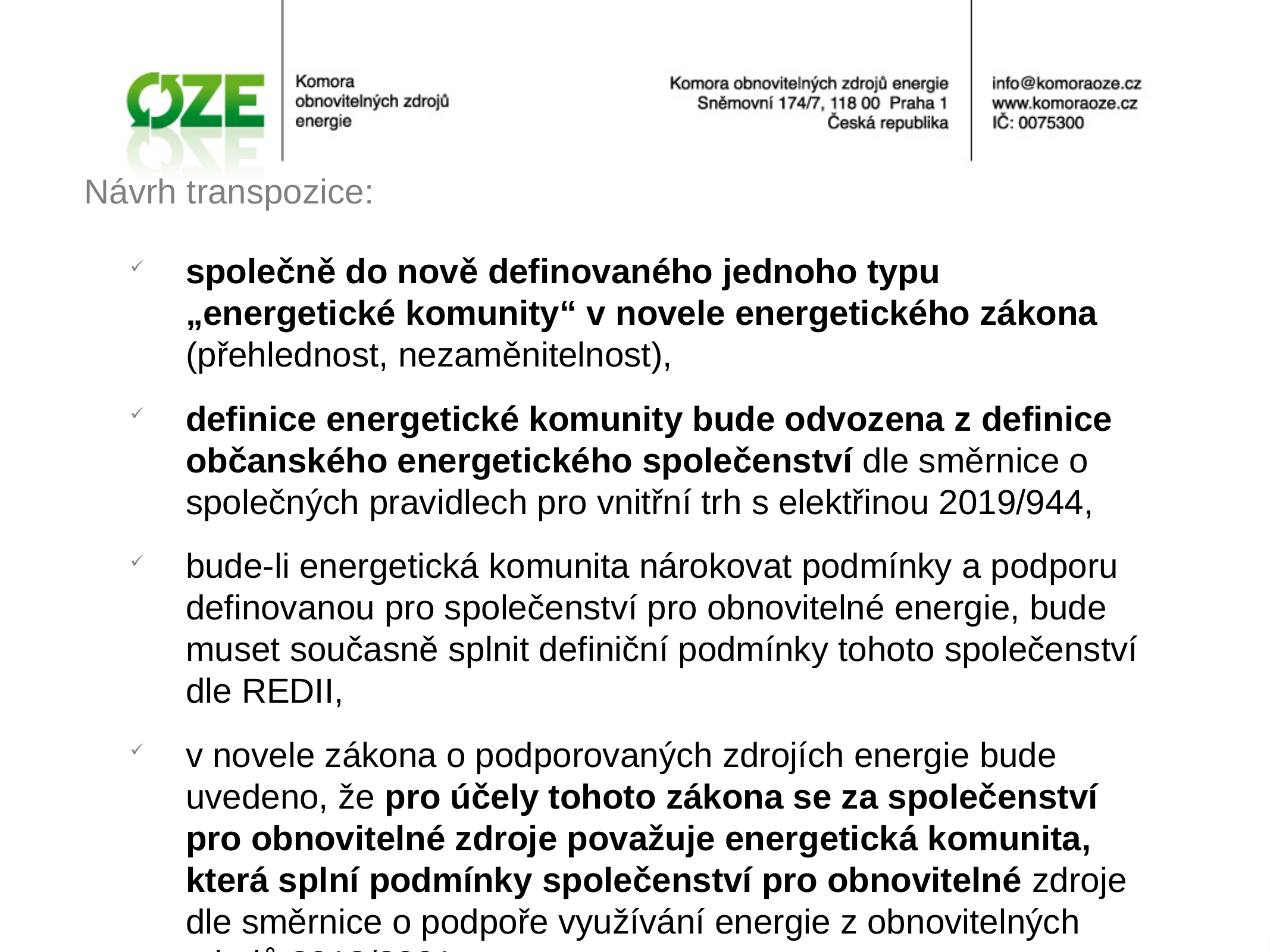

# Návrh transpozice:
společně do nově definovaného jednoho typu „energetické komunity“ v novele energetického zákona (přehlednost, nezaměnitelnost),
definice energetické komunity bude odvozena z definice občanského energetického společenství dle směrnice o společných pravidlech pro vnitřní trh s elektřinou 2019/944,
bude-li energetická komunita nárokovat podmínky a podporu definovanou pro společenství pro obnovitelné energie, bude muset současně splnit definiční podmínky tohoto společenství dle REDII,
v novele zákona o podporovaných zdrojích energie bude uvedeno, že pro účely tohoto zákona se za společenství pro obnovitelné zdroje považuje energetická komunita, která splní podmínky společenství pro obnovitelné zdroje dle směrnice o podpoře využívání energie z obnovitelných zdrojů 2018/2001.